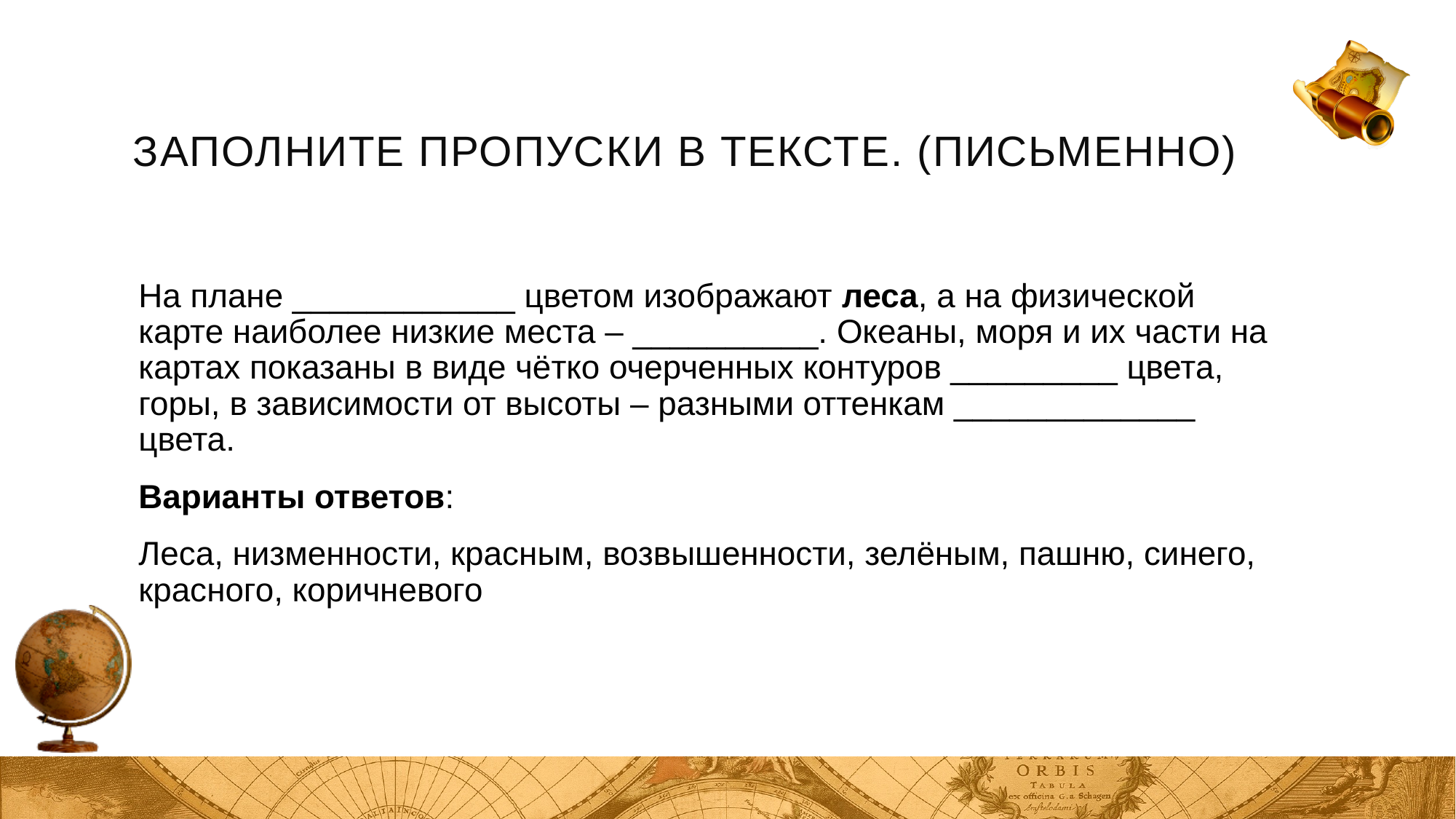

# Заполните пропуски в тексте. (письменно)
На плане ____________ цветом изображают леса, а на физической карте наиболее низкие места – __________. Океаны, моря и их части на картах показаны в виде чётко очерченных контуров _________ цвета, горы, в зависимости от высоты – разными оттенкам _____________ цвета.
Варианты ответов:
Леса, низменности, красным, возвышенности, зелёным, пашню, синего, красного, коричневого